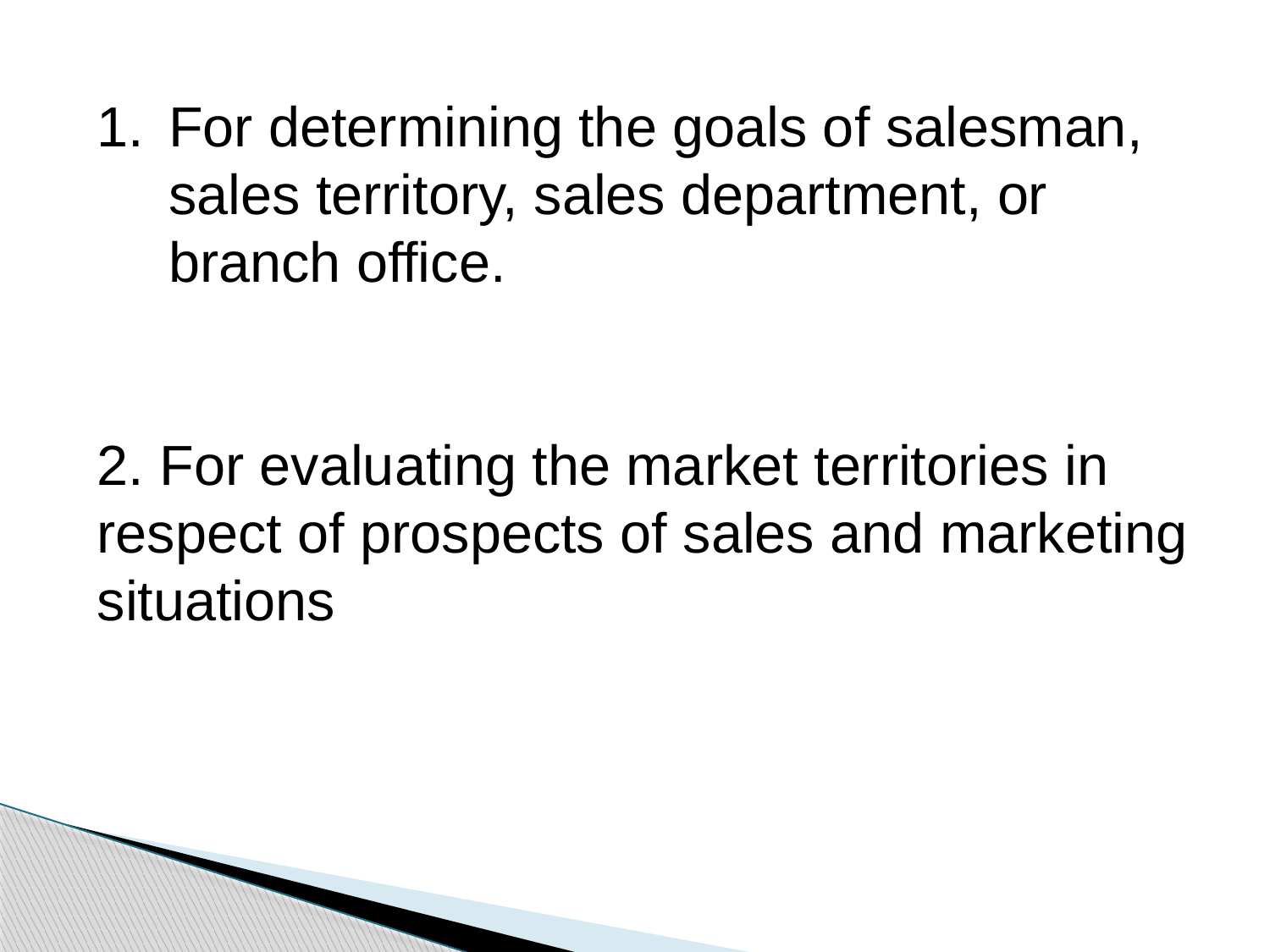

For determining the goals of salesman, sales territory, sales department, or branch office.

2. For evaluating the market territories in respect of prospects of sales and marketing situations